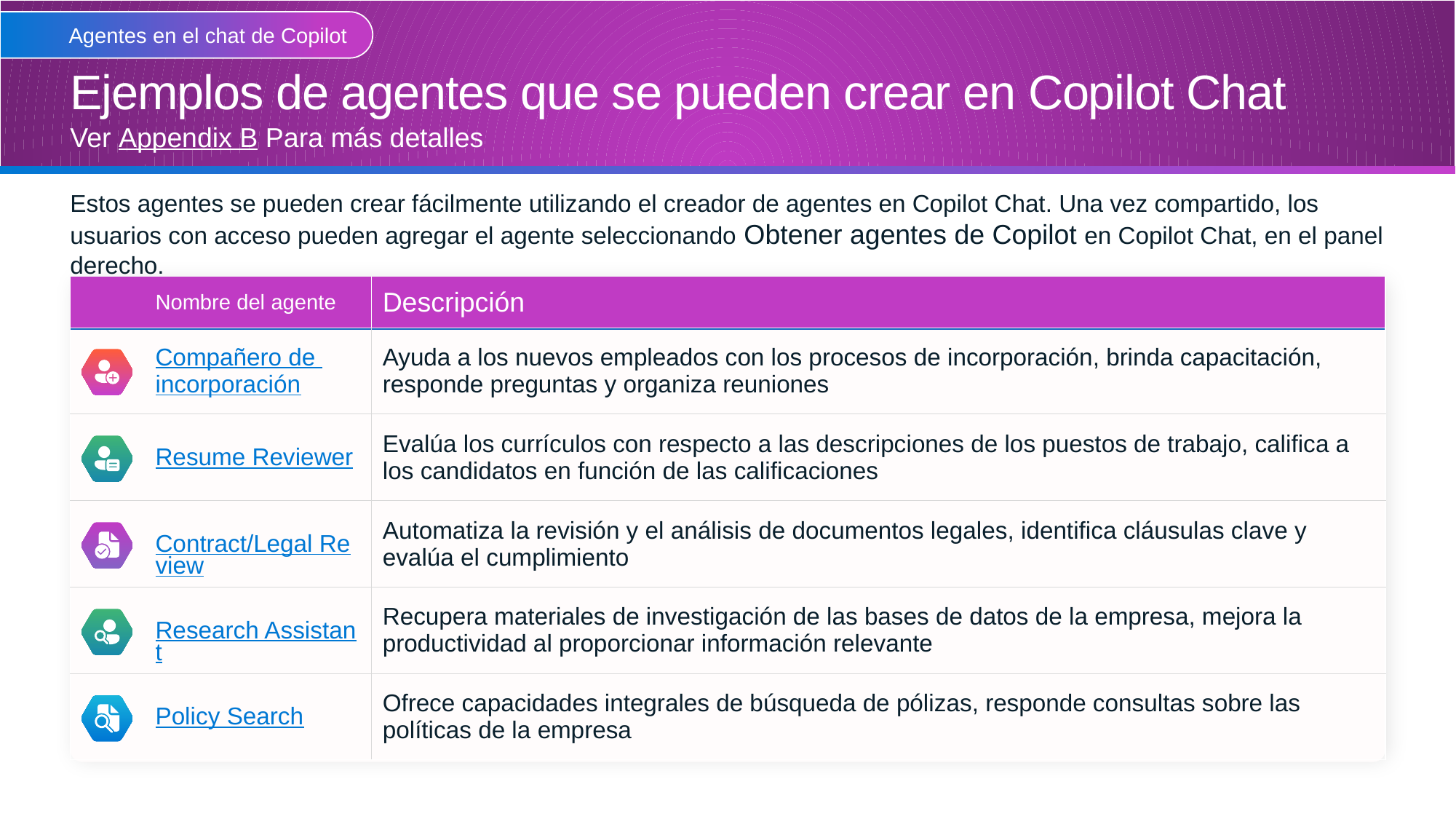

Agentes en el chat de Copilot

# Ejemplos de agentes que se pueden crear en Copilot Chat
Ver Appendix B Para más detalles

Estos agentes se pueden crear fácilmente utilizando el creador de agentes en Copilot Chat. Una vez compartido, los usuarios con acceso pueden agregar el agente seleccionando Obtener agentes de Copilot en Copilot Chat, en el panel derecho.
|  | Nombre del agente | Descripción |
| --- | --- | --- |
|  | Compañero de incorporación | Ayuda a los nuevos empleados con los procesos de incorporación, brinda capacitación, responde preguntas y organiza reuniones |
|  | Resume Reviewer | Evalúa los currículos con respecto a las descripciones de los puestos de trabajo, califica a los candidatos en función de las calificaciones |
|  | Contract/Legal Review | Automatiza la revisión y el análisis de documentos legales, identifica cláusulas clave y evalúa el cumplimiento |
|  | Research Assistant | Recupera materiales de investigación de las bases de datos de la empresa, mejora la productividad al proporcionar información relevante |
|  | Policy Search | Ofrece capacidades integrales de búsqueda de pólizas, responde consultas sobre las políticas de la empresa |